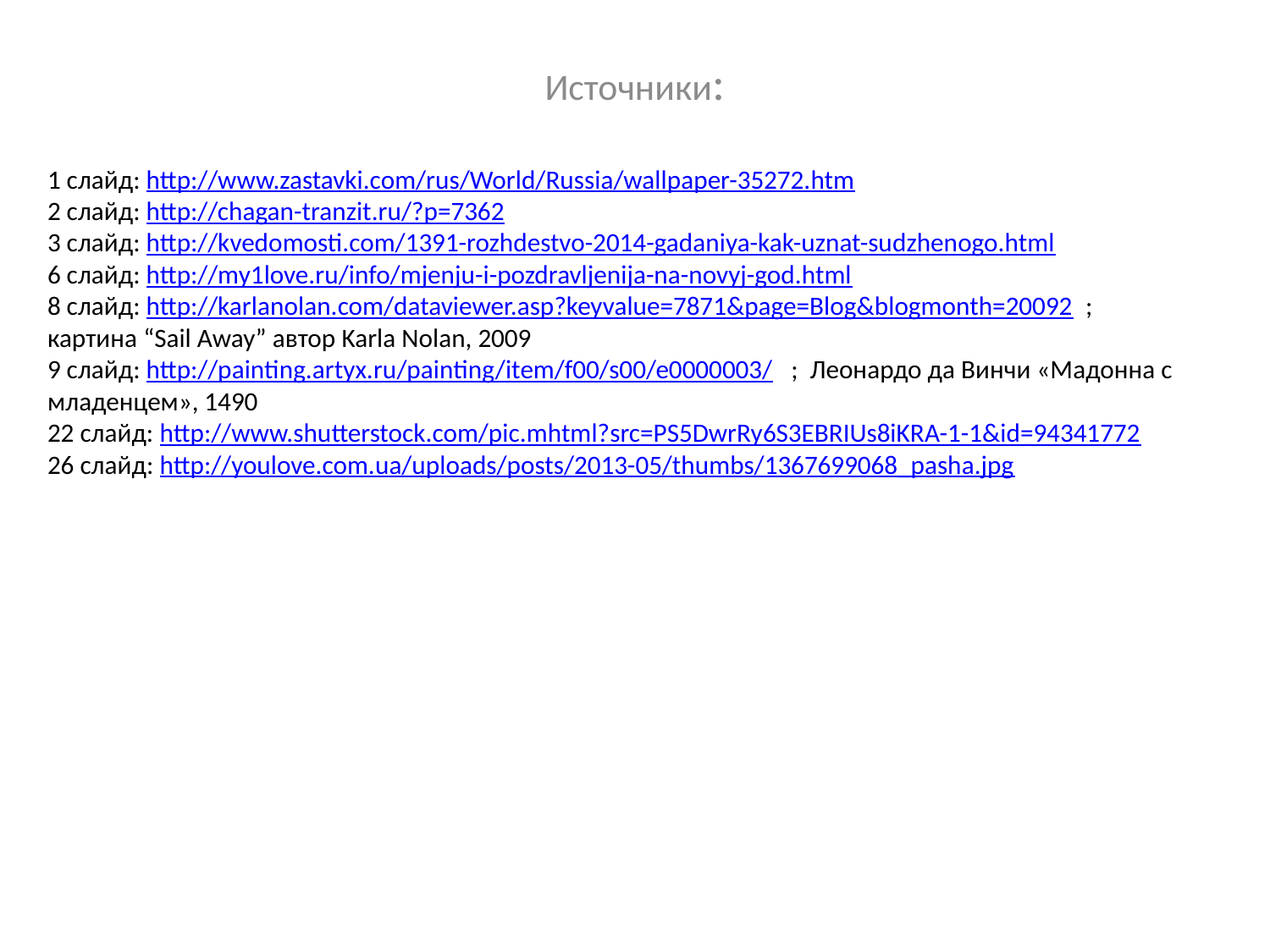

Источники:

1 слайд: http://www.zastavki.com/rus/World/Russia/wallpaper-35272.htm
2 слайд: http://chagan-tranzit.ru/?p=7362
3 слайд: http://kvedomosti.com/1391-rozhdestvo-2014-gadaniya-kak-uznat-sudzhenogo.html
6 слайд: http://my1love.ru/info/mjenju-i-pozdravljenija-na-novyj-god.html
8 слайд: http://karlanolan.com/dataviewer.asp?keyvalue=7871&page=Blog&blogmonth=20092  ; картина “Sail Away” автор Karla Nolan, 2009
9 слайд: http://painting.artyx.ru/painting/item/f00/s00/e0000003/   ;  Леонардо да Винчи «Мадонна с младенцем», 1490
22 слайд: http://www.shutterstock.com/pic.mhtml?src=PS5DwrRy6S3EBRIUs8iKRA-1-1&id=94341772
26 слайд: http://youlove.com.ua/uploads/posts/2013-05/thumbs/1367699068_pasha.jpg

#